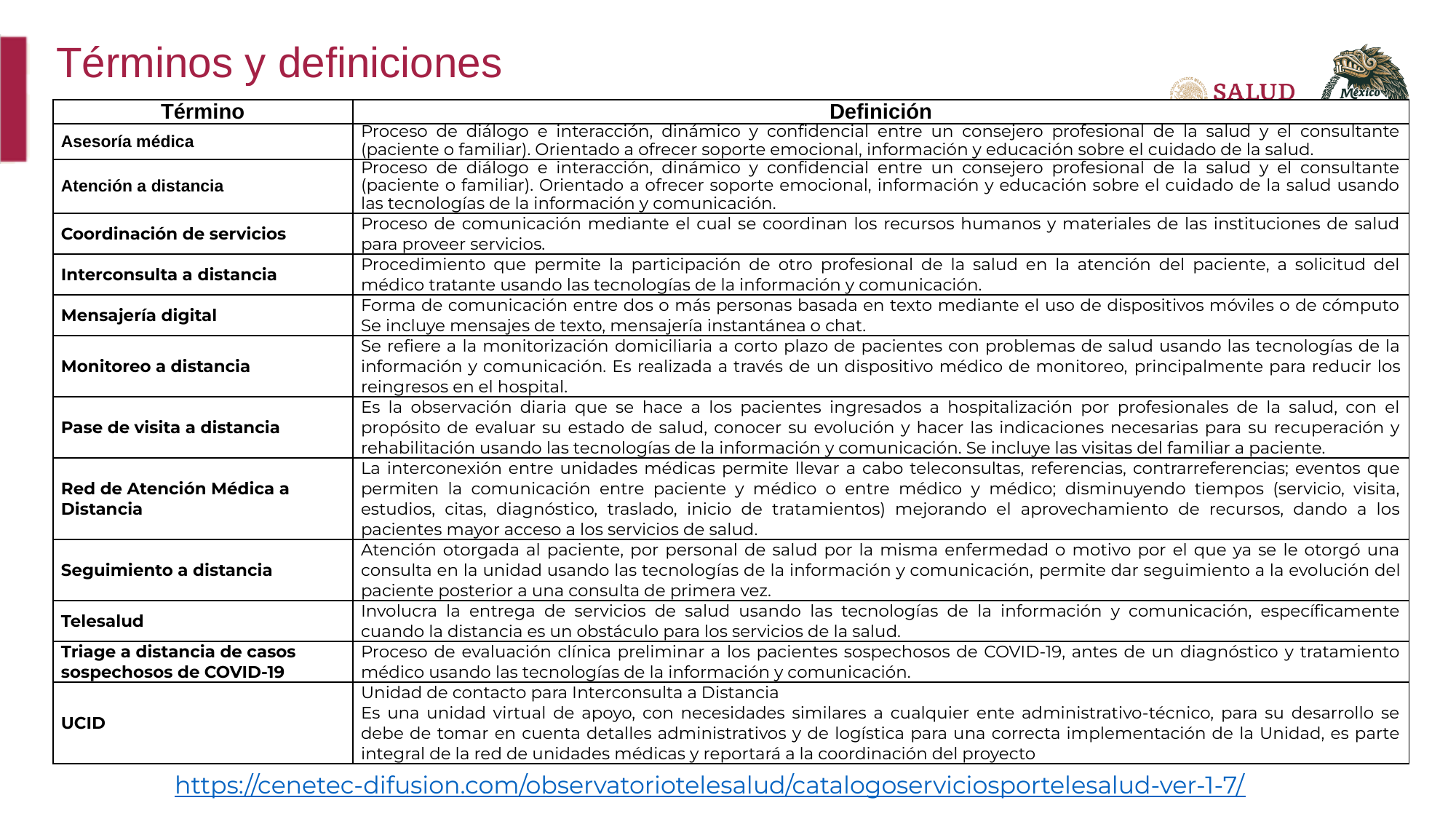

Términos y definiciones
| Término | Definición |
| --- | --- |
| Asesoría médica | Proceso de diálogo e interacción, dinámico y confidencial entre un consejero profesional de la salud y el consultante (paciente o familiar). Orientado a ofrecer soporte emocional, información y educación sobre el cuidado de la salud. |
| Atención a distancia | Proceso de diálogo e interacción, dinámico y confidencial entre un consejero profesional de la salud y el consultante (paciente o familiar). Orientado a ofrecer soporte emocional, información y educación sobre el cuidado de la salud usando las tecnologías de la información y comunicación. |
| Coordinación de servicios | Proceso de comunicación mediante el cual se coordinan los recursos humanos y materiales de las instituciones de salud para proveer servicios. |
| Interconsulta a distancia | Procedimiento que permite la participación de otro profesional de la salud en la atención del paciente, a solicitud del médico tratante usando las tecnologías de la información y comunicación. |
| Mensajería digital | Forma de comunicación entre dos o más personas basada en texto mediante el uso de dispositivos móviles o de cómputo Se incluye mensajes de texto, mensajería instantánea o chat. |
| Monitoreo a distancia | Se refiere a la monitorización domiciliaria a corto plazo de pacientes con problemas de salud usando las tecnologías de la información y comunicación. Es realizada a través de un dispositivo médico de monitoreo, principalmente para reducir los reingresos en el hospital. |
| Pase de visita a distancia | Es la observación diaria que se hace a los pacientes ingresados a hospitalización por profesionales de la salud, con el propósito de evaluar su estado de salud, conocer su evolución y hacer las indicaciones necesarias para su recuperación y rehabilitación usando las tecnologías de la información y comunicación. Se incluye las visitas del familiar a paciente. |
| Red de Atención Médica a Distancia | La interconexión entre unidades médicas permite llevar a cabo teleconsultas, referencias, contrarreferencias; eventos que permiten la comunicación entre paciente y médico o entre médico y médico; disminuyendo tiempos (servicio, visita, estudios, citas, diagnóstico, traslado, inicio de tratamientos) mejorando el aprovechamiento de recursos, dando a los pacientes mayor acceso a los servicios de salud. |
| Seguimiento a distancia | Atención otorgada al paciente, por personal de salud por la misma enfermedad o motivo por el que ya se le otorgó una consulta en la unidad usando las tecnologías de la información y comunicación, permite dar seguimiento a la evolución del paciente posterior a una consulta de primera vez. |
| Telesalud | Involucra la entrega de servicios de salud usando las tecnologías de la información y comunicación, específicamente cuando la distancia es un obstáculo para los servicios de la salud. |
| Triage a distancia de casos sospechosos de COVID-19 | Proceso de evaluación clínica preliminar a los pacientes sospechosos de COVID-19, antes de un diagnóstico y tratamiento médico usando las tecnologías de la información y comunicación. |
| UCID | Unidad de contacto para Interconsulta a Distancia Es una unidad virtual de apoyo, con necesidades similares a cualquier ente administrativo-técnico, para su desarrollo se debe de tomar en cuenta detalles administrativos y de logística para una correcta implementación de la Unidad, es parte integral de la red de unidades médicas y reportará a la coordinación del proyecto |
https://cenetec-difusion.com/observatoriotelesalud/catalogoserviciosportelesalud-ver-1-7/